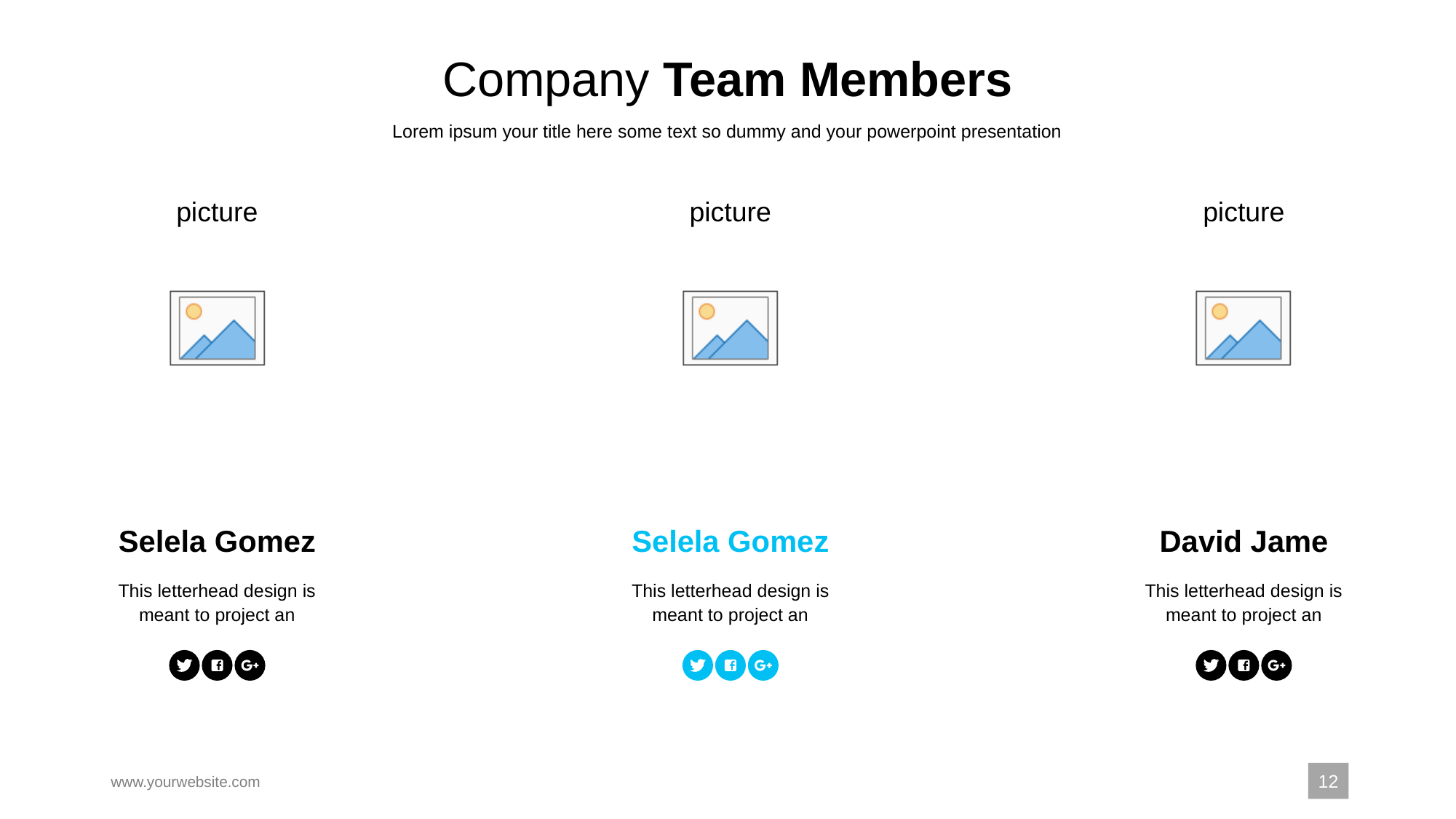

# Company Team Members
Lorem ipsum your title here some text so dummy and your powerpoint presentation

Selela Gomez
This letterhead design is meant to project an

Selela Gomez
This letterhead design is meant to project an

David Jame
This letterhead design is meant to project an

12
www.yourwebsite.com